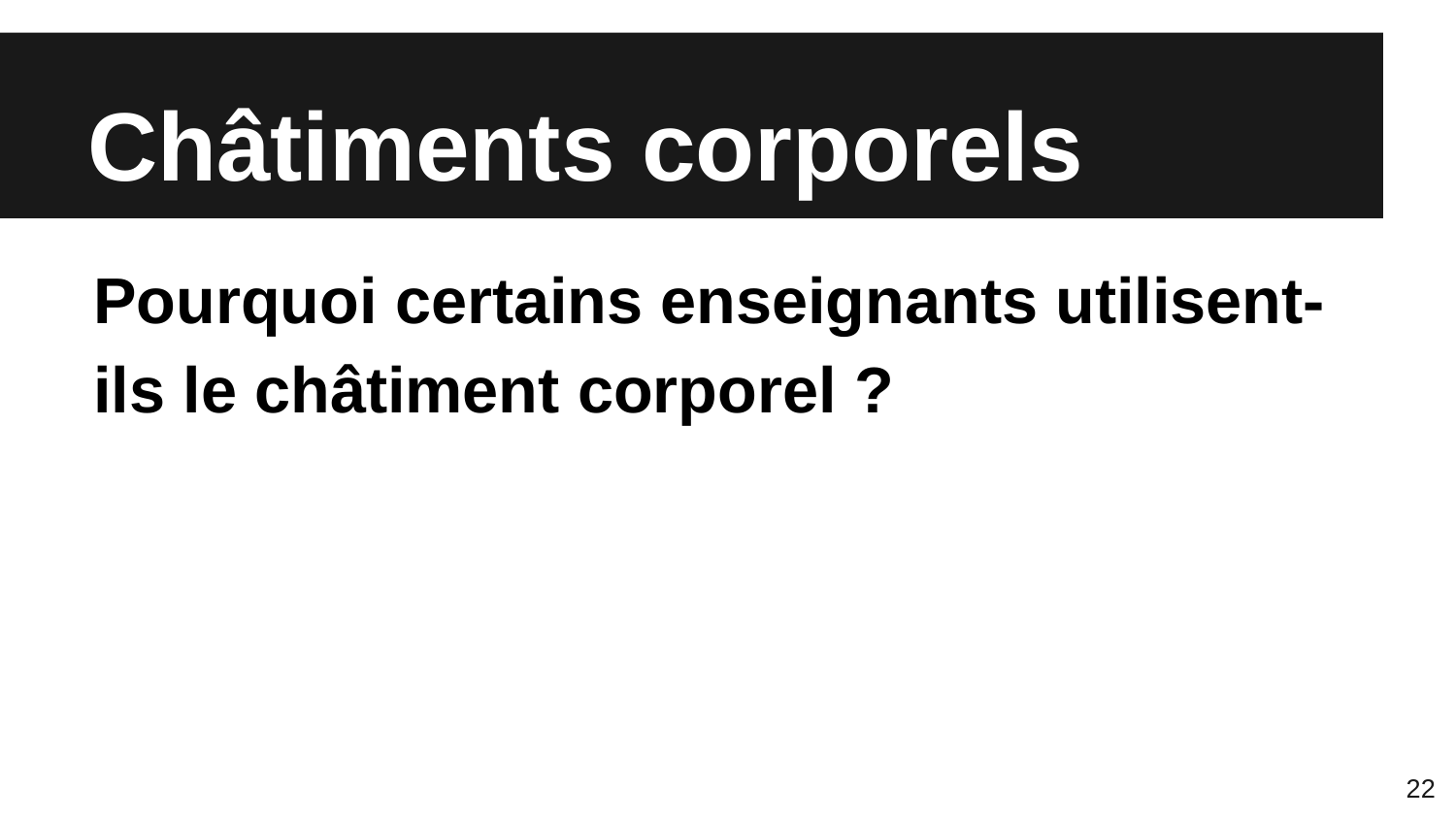

# Châtiments corporels
Pourquoi certains enseignants utilisent-ils le châtiment corporel ?

22